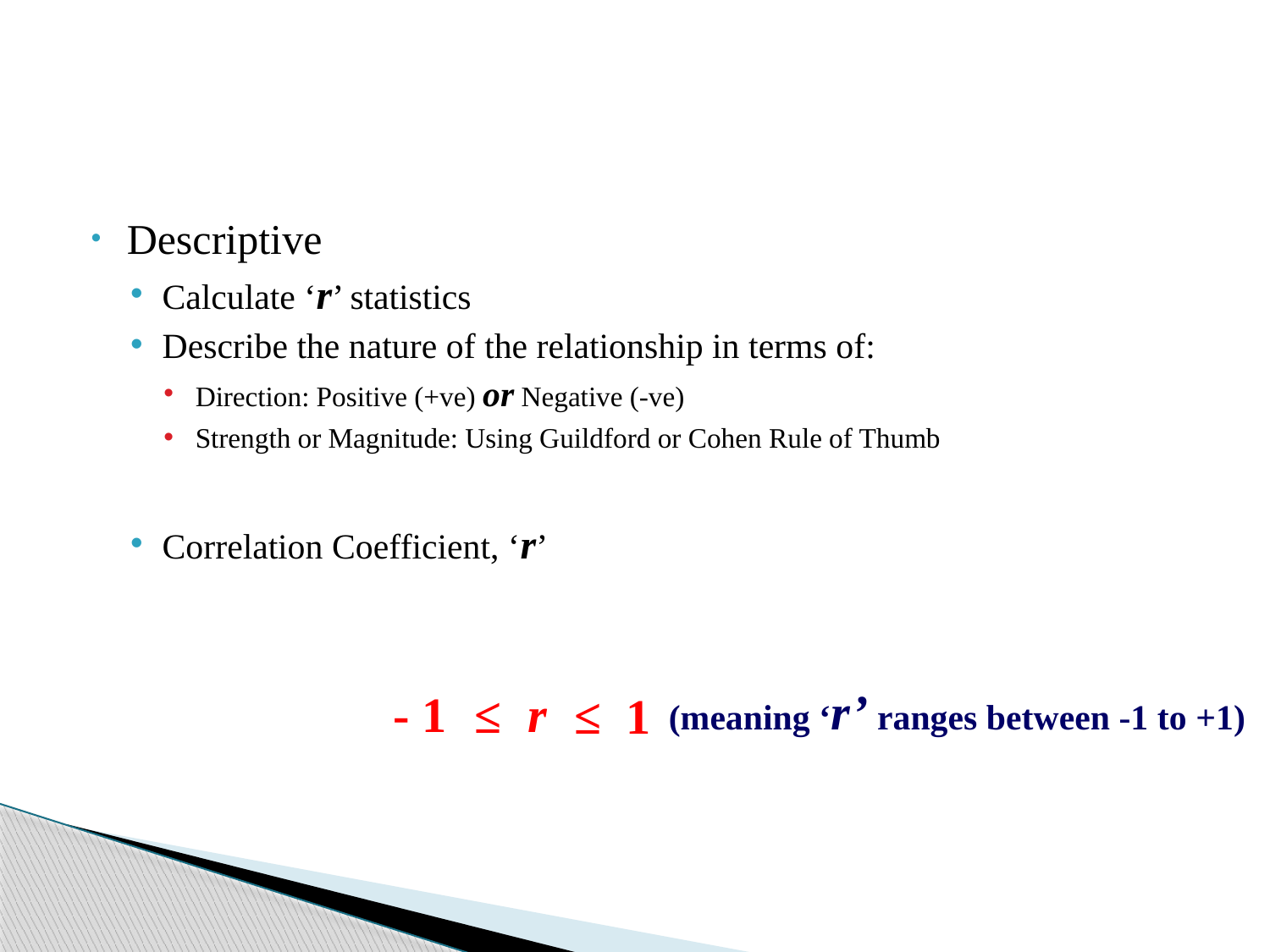

Descriptive
Calculate ‘r’ statistics
Describe the nature of the relationship in terms of:
Direction: Positive (+ve) or Negative (-ve)
Strength or Magnitude: Using Guildford or Cohen Rule of Thumb

Correlation Coefficient, ‘r’

(meaning ‘r’ ranges between -1 to +1)
r
- 1
≤
≤
1